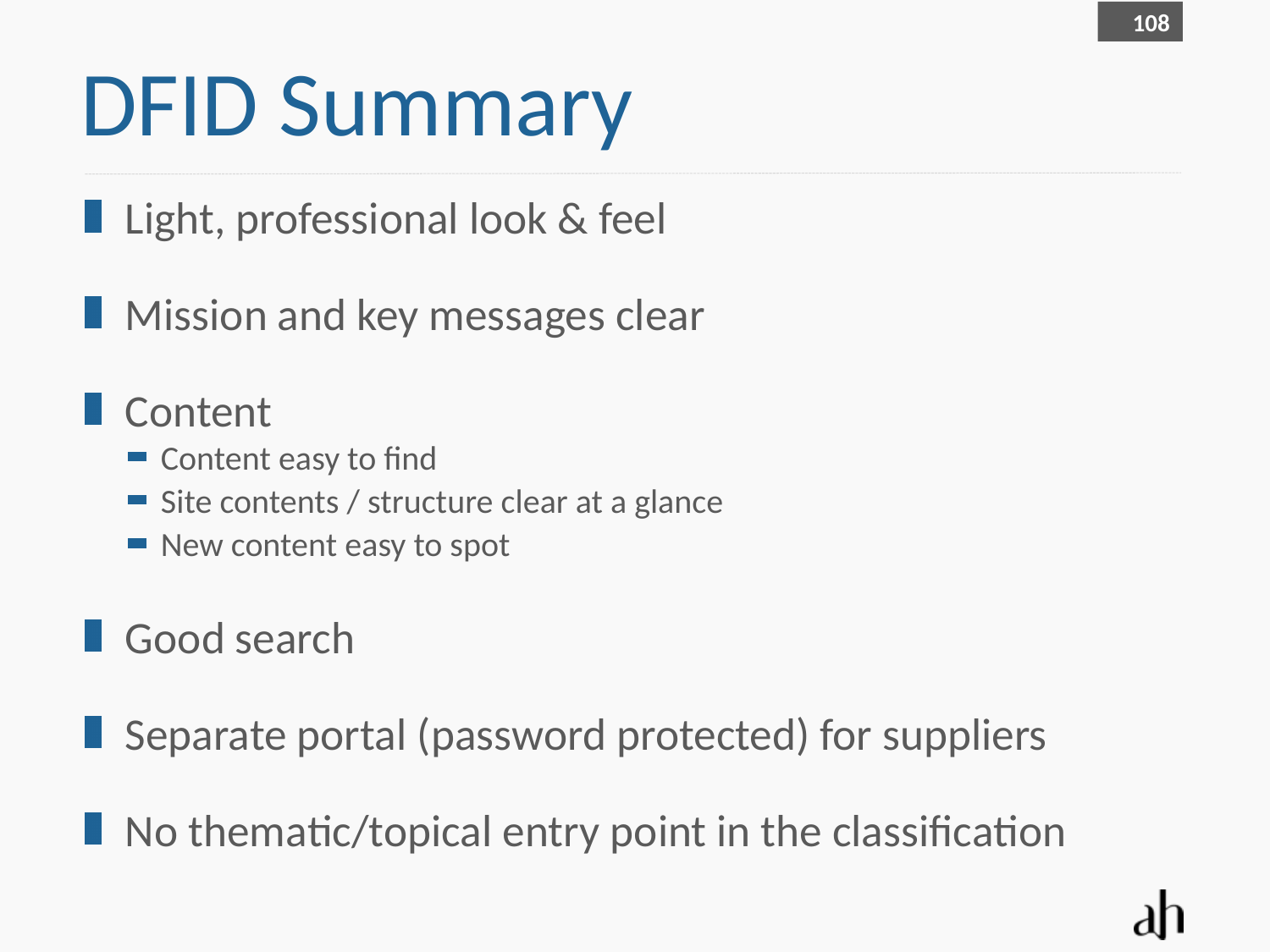

108
# DFID Summary

Light, professional look & feel
Mission and key messages clear
Content
Content easy to find
Site contents / structure clear at a glance
New content easy to spot
Good search
Separate portal (password protected) for suppliers
No thematic/topical entry point in the classification